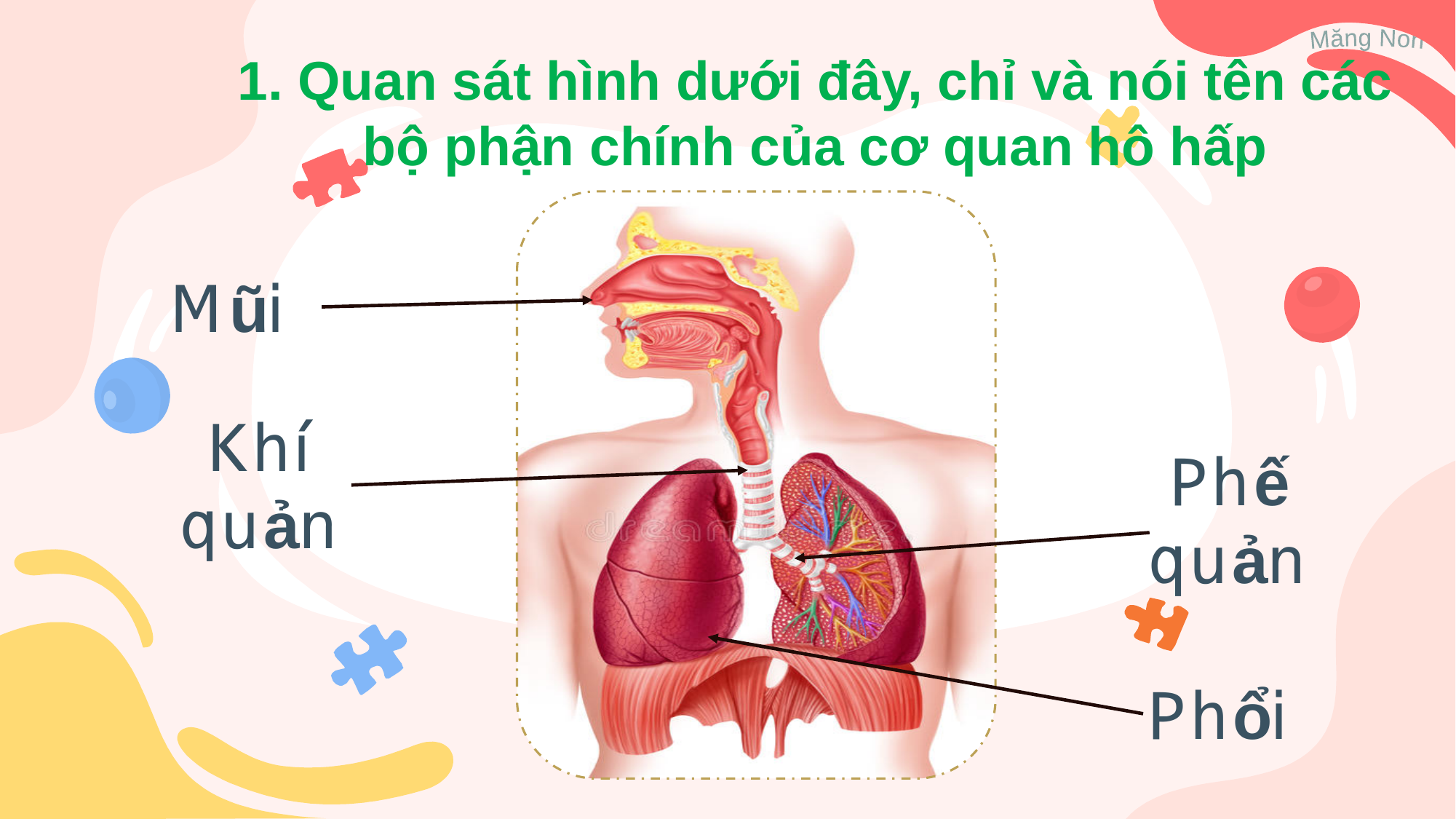

1. Quan sát hình dưới đây, chỉ và nói tên các bộ phận chính của cơ quan hô hấp

Mũi
Khí quản
Phế quản
Phổi